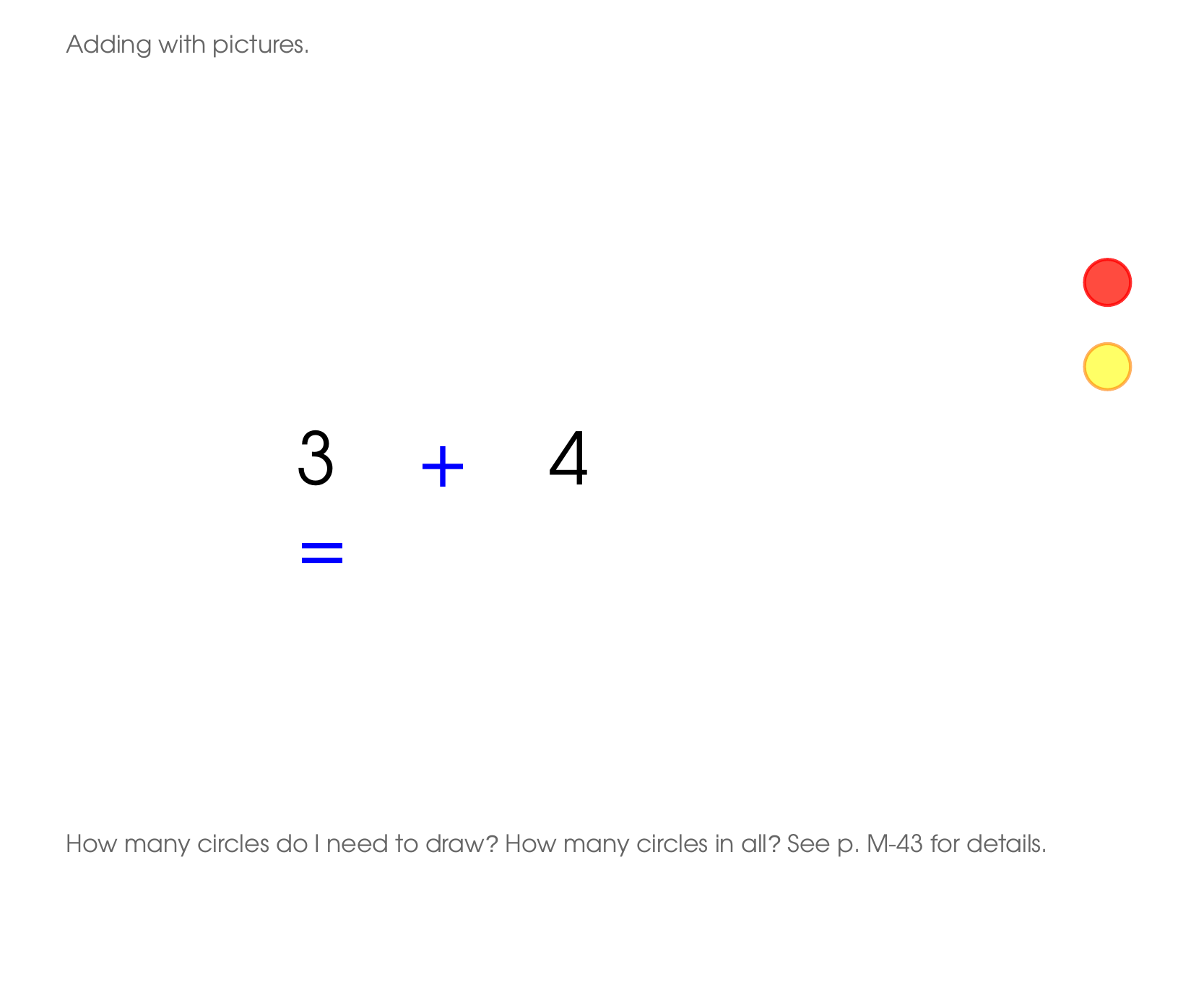

Adding with pictures.

3    +    4   =
How many circles do I need to draw? How many circles in all? See p. M-43 for details.